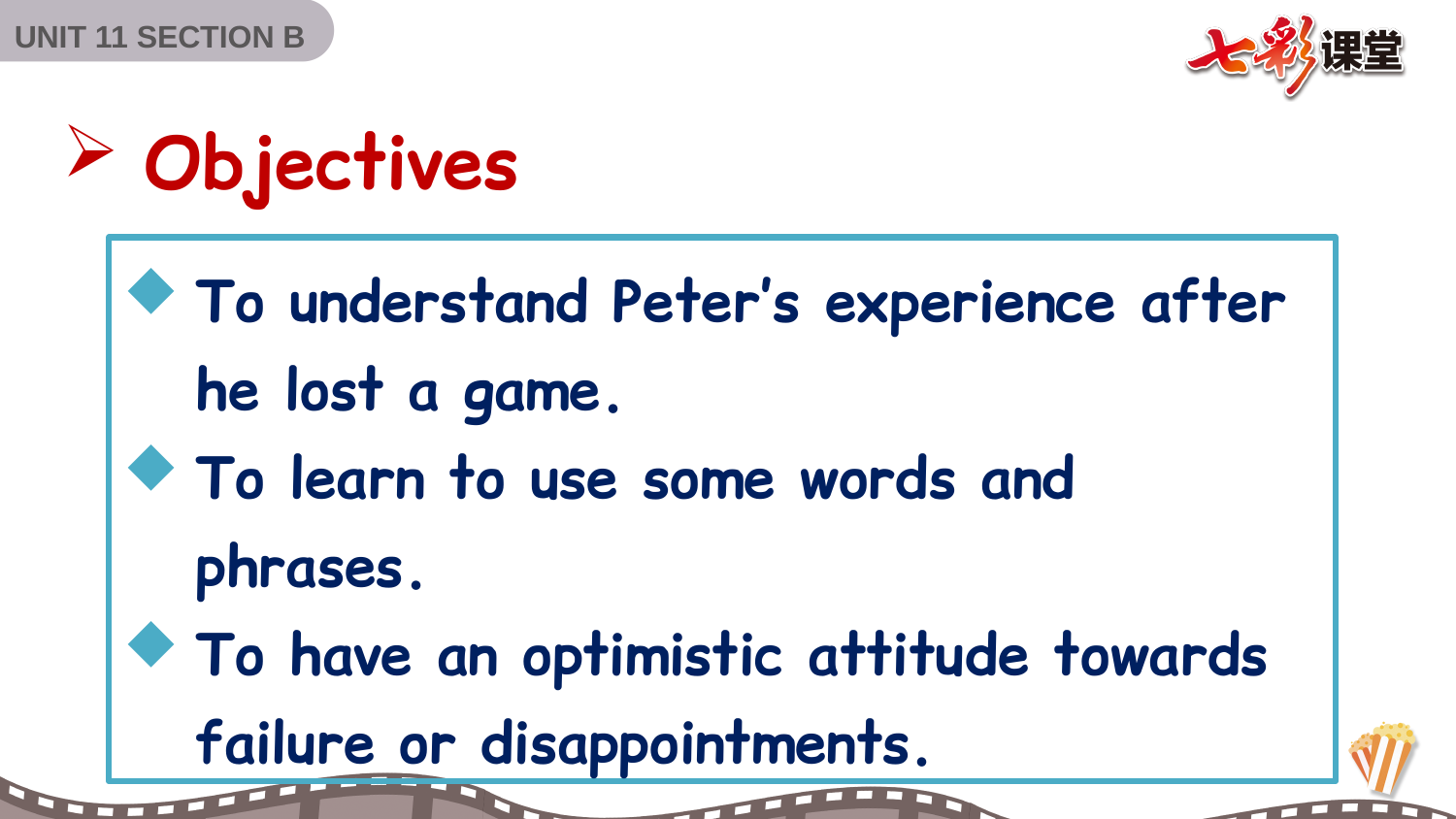

Objectives
To understand Peter’s experience after he lost a game.
To learn to use some words and phrases.
To have an optimistic attitude towards failure or disappointments.